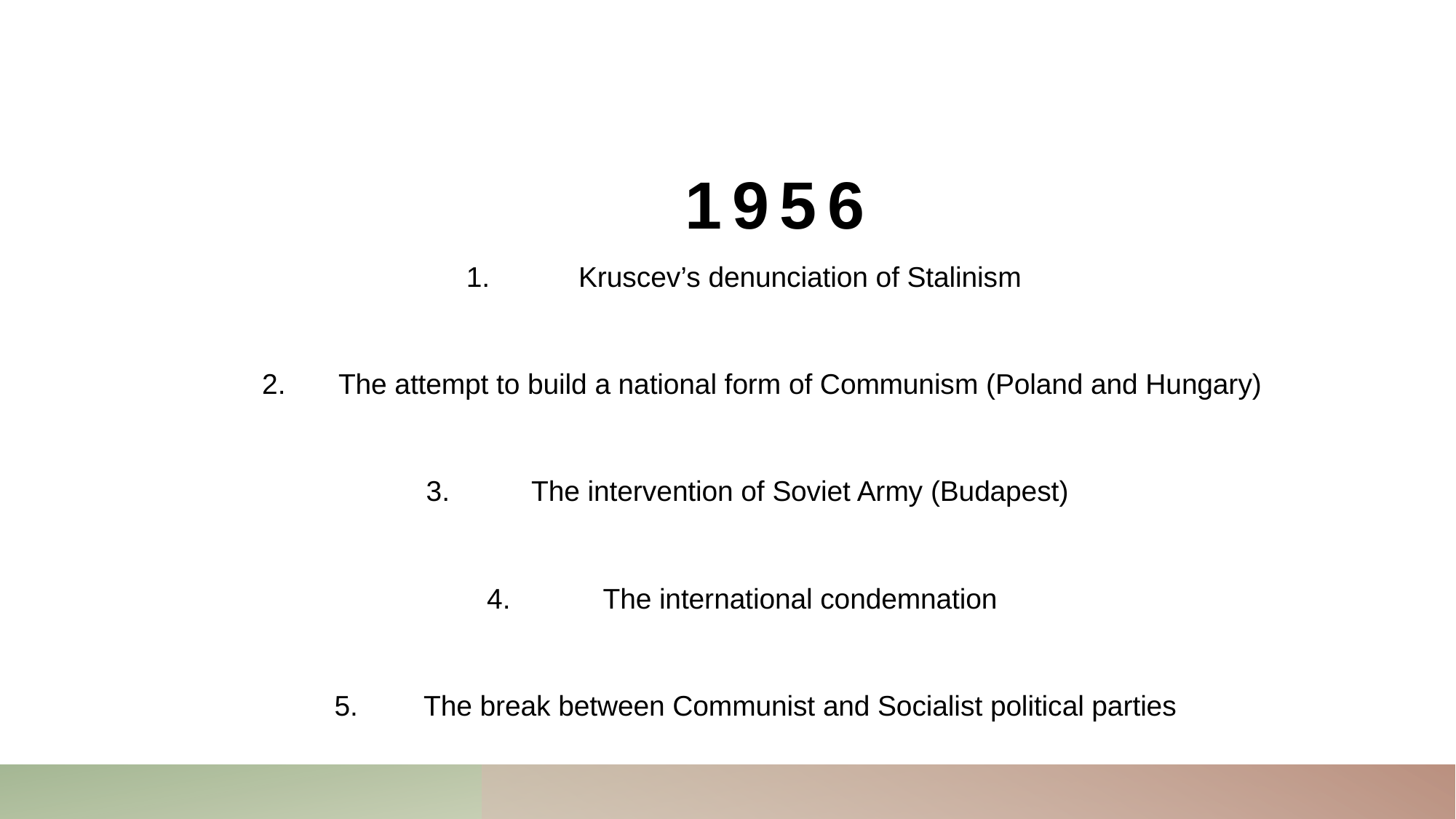

# 1956
Kruscev’s denunciation of Stalinism

The attempt to build a national form of Communism (Poland and Hungary)

The intervention of Soviet Army (Budapest)

The international condemnation

The break between Communist and Socialist political parties